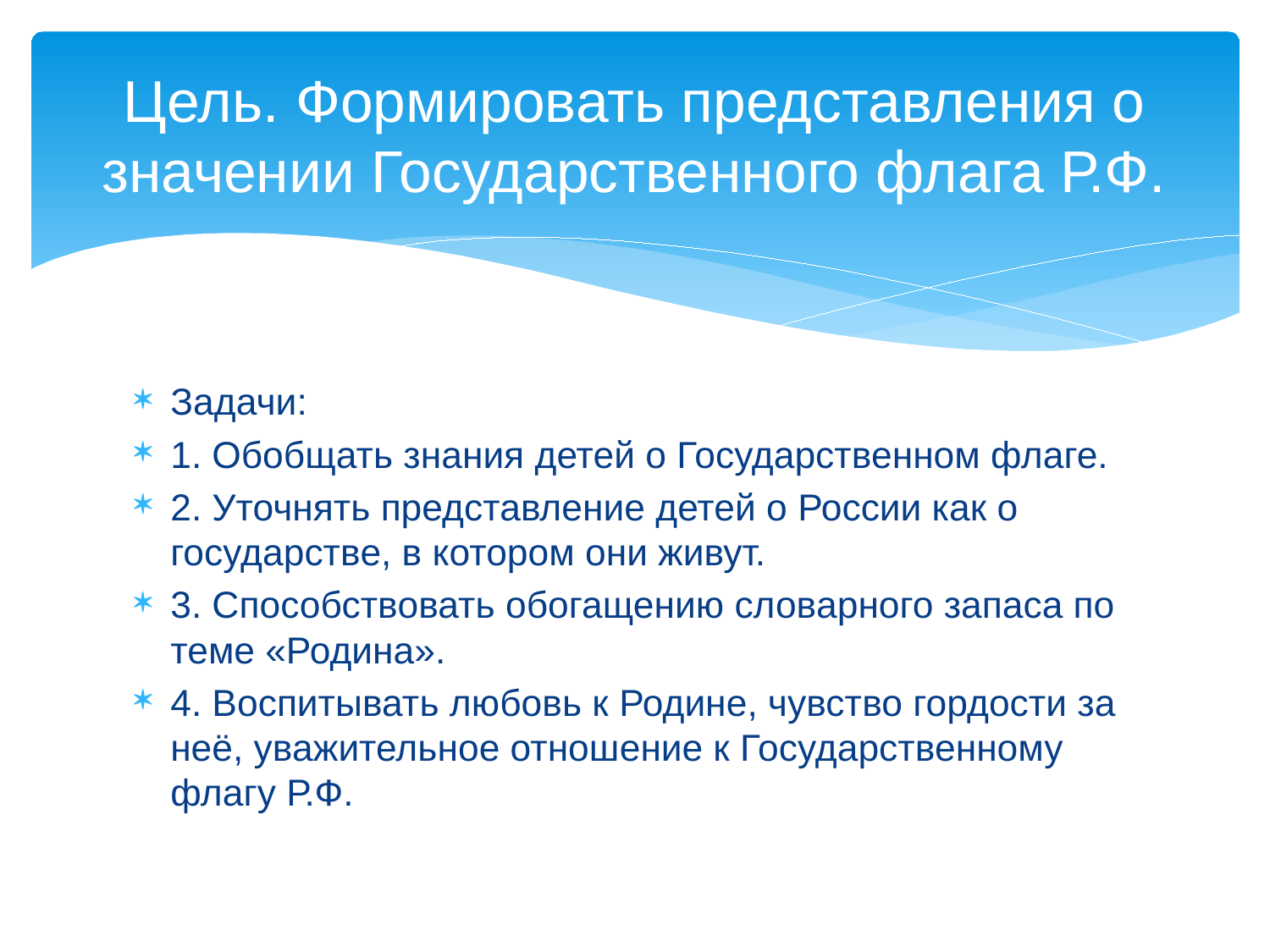

# Цель. Формировать представления о значении Государственного флага Р.Ф.
Задачи:
1. Обобщать знания детей о Государственном флаге.
2. Уточнять представление детей о России как о государстве, в котором они живут.
3. Способствовать обогащению словарного запаса по теме «Родина».
4. Воспитывать любовь к Родине, чувство гордости за неё, уважительное отношение к Государственному флагу Р.Ф.